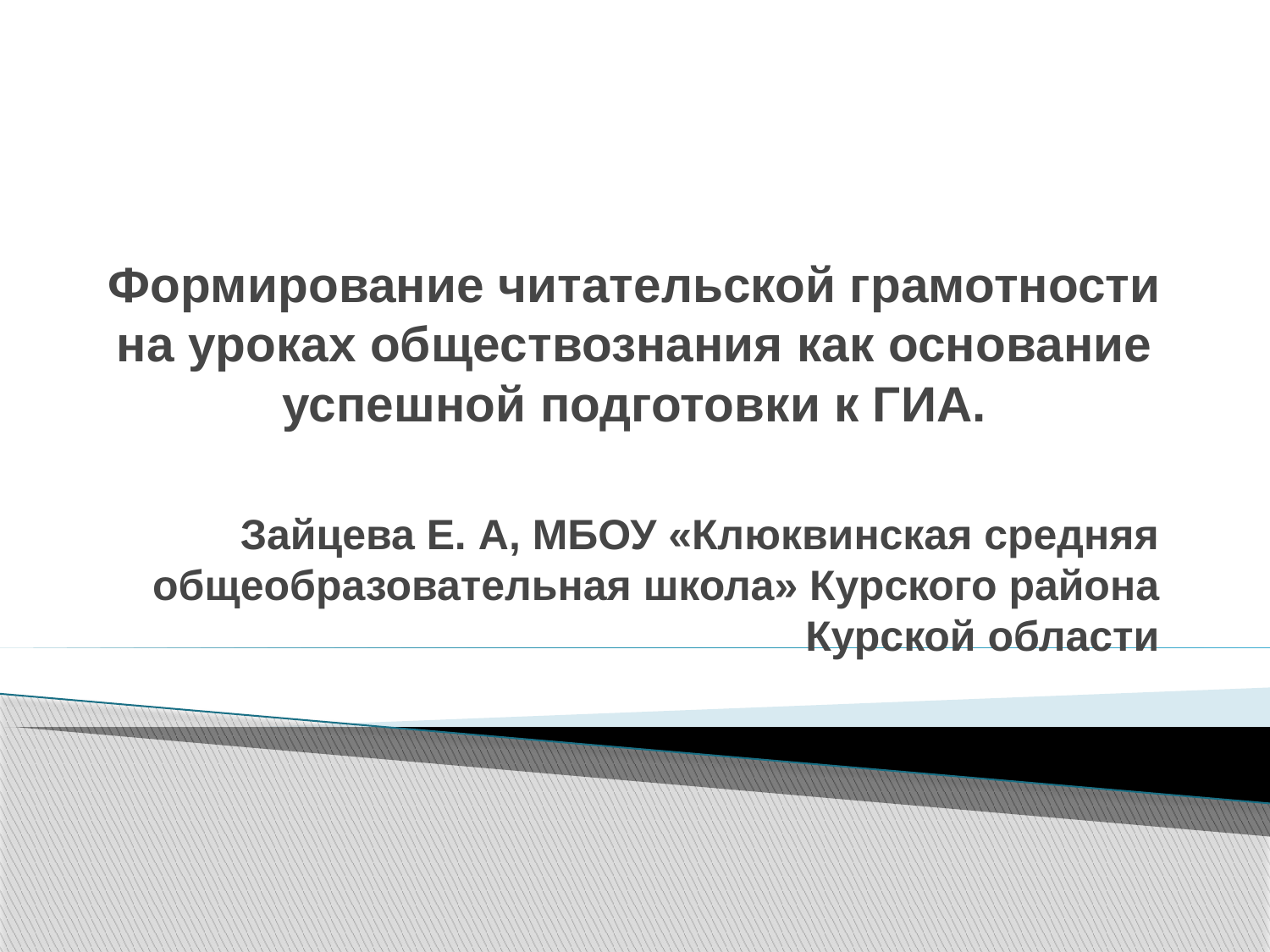

# Формирование читательской грамотности на уроках обществознания как основание успешной подготовки к ГИА.
Зайцева Е. А, МБОУ «Клюквинская средняя общеобразовательная школа» Курского района Курской области